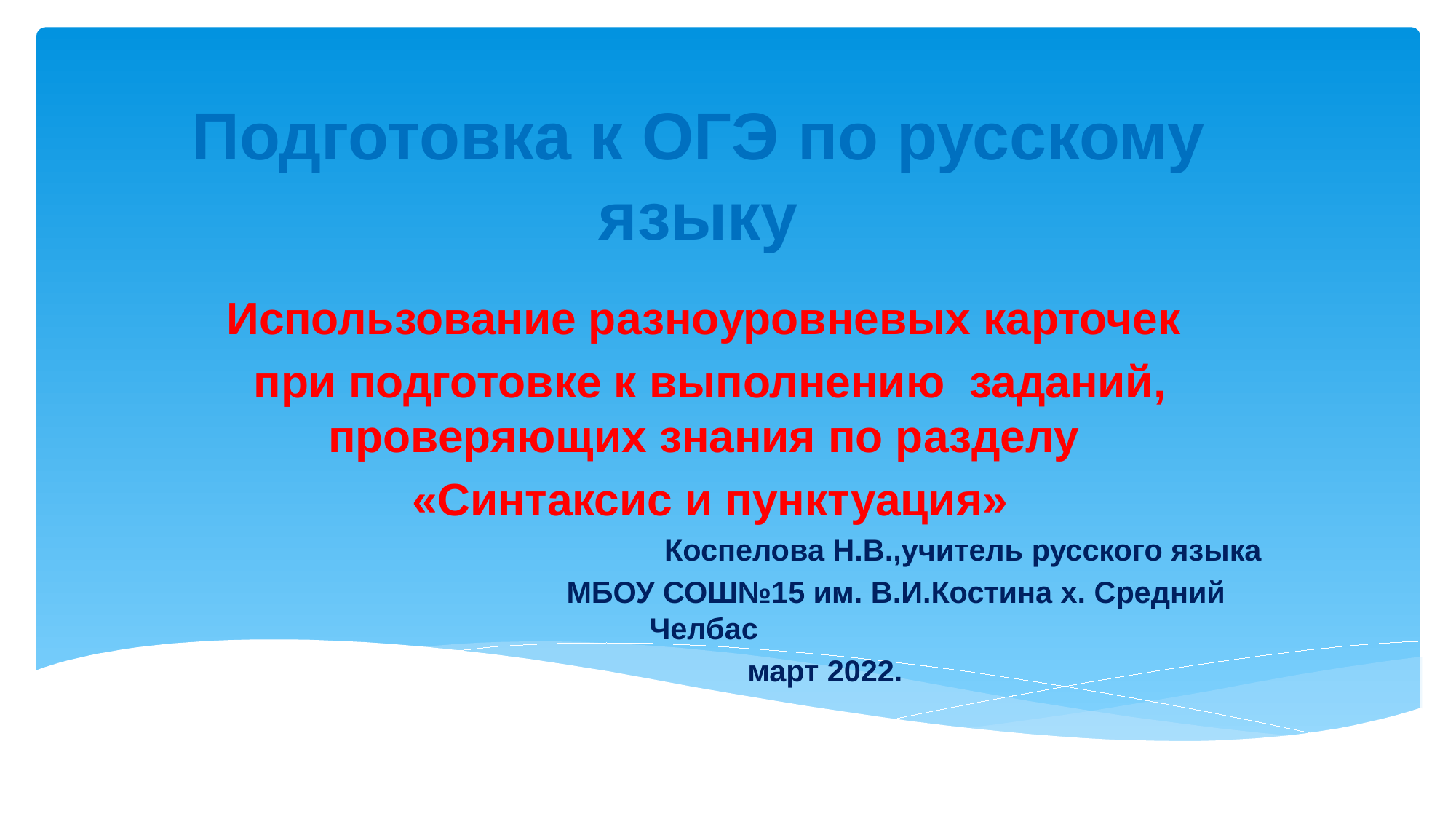

# Подготовка к ОГЭ по русскому языку

Использование разноуровневых карточек
 при подготовке к выполнению  заданий, проверяющих знания по разделу
 «Синтаксис и пунктуация»
                                                              Коспелова Н.В.,учитель русского языка
                                              МБОУ СОШ№15 им. В.И.Костина х. Средний Челбас
                             март 2022.